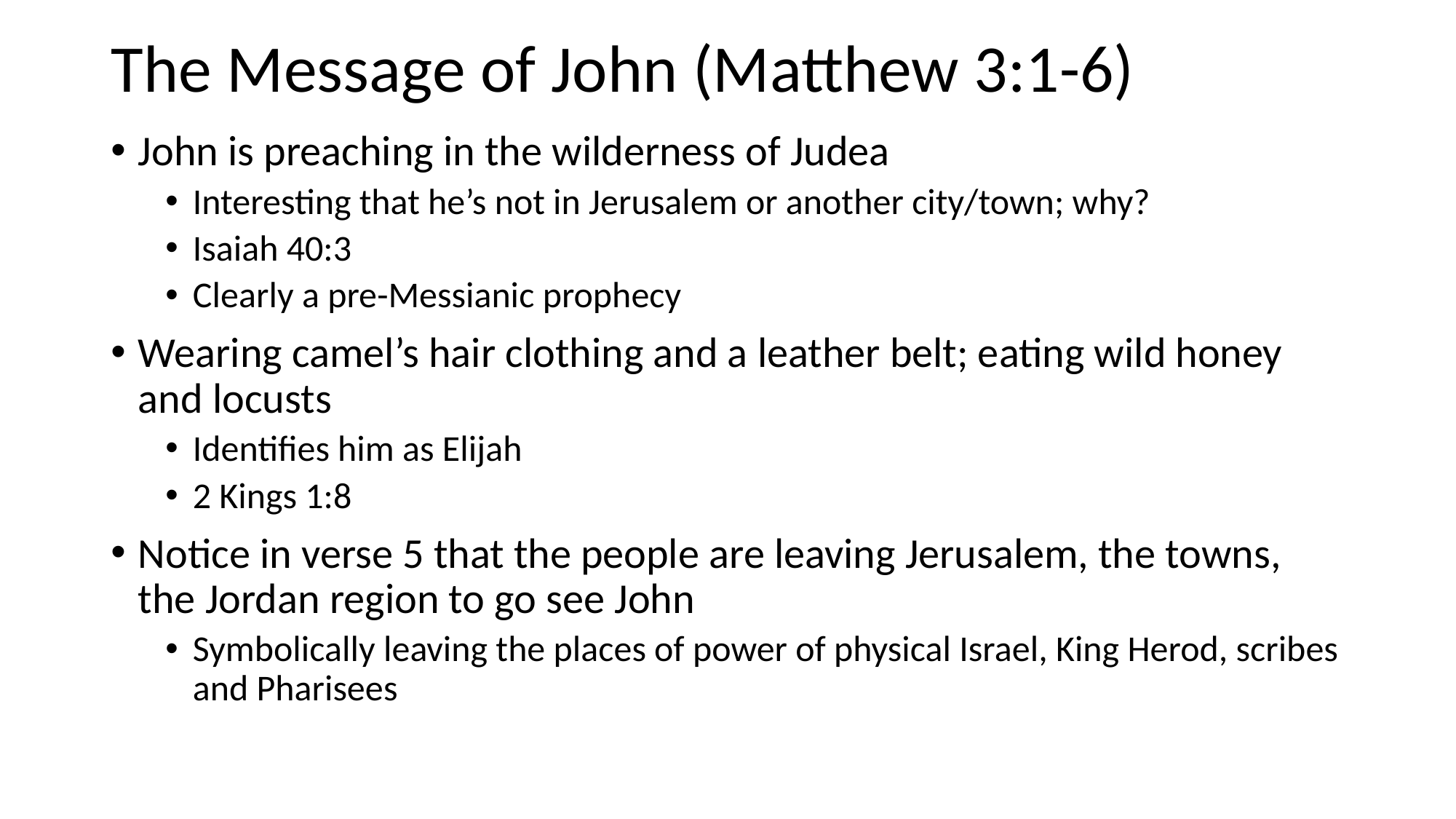

# The Message of John (Matthew 3:1-6)
John is preaching in the wilderness of Judea
Interesting that he’s not in Jerusalem or another city/town; why?
Isaiah 40:3
Clearly a pre-Messianic prophecy
Wearing camel’s hair clothing and a leather belt; eating wild honey and locusts
Identifies him as Elijah
2 Kings 1:8
Notice in verse 5 that the people are leaving Jerusalem, the towns, the Jordan region to go see John
Symbolically leaving the places of power of physical Israel, King Herod, scribes and Pharisees